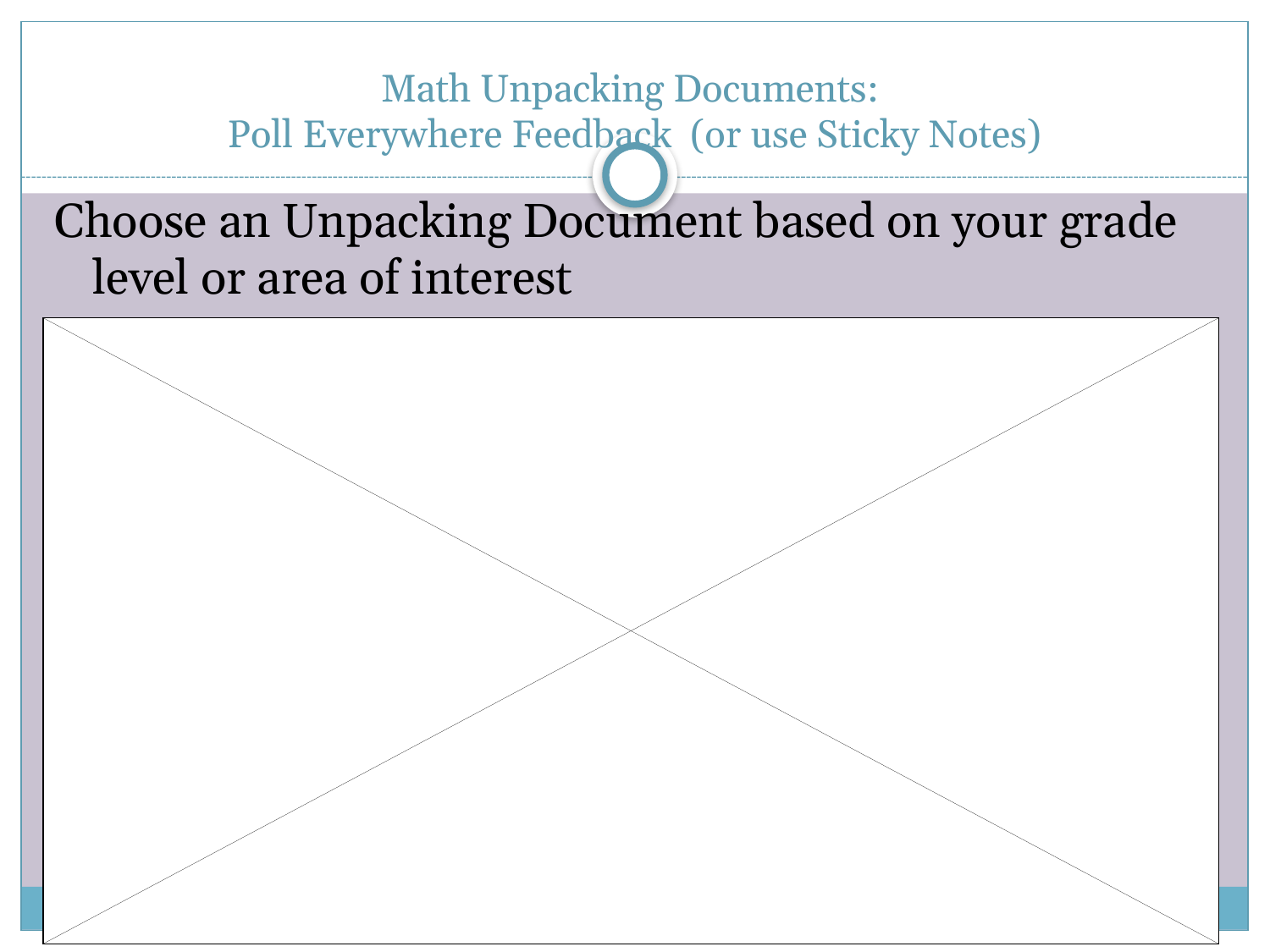

# Math Unpacking Documents: Poll Everywhere Feedback  (or use Sticky Notes)
Choose an Unpacking Document based on your grade level or area of interest